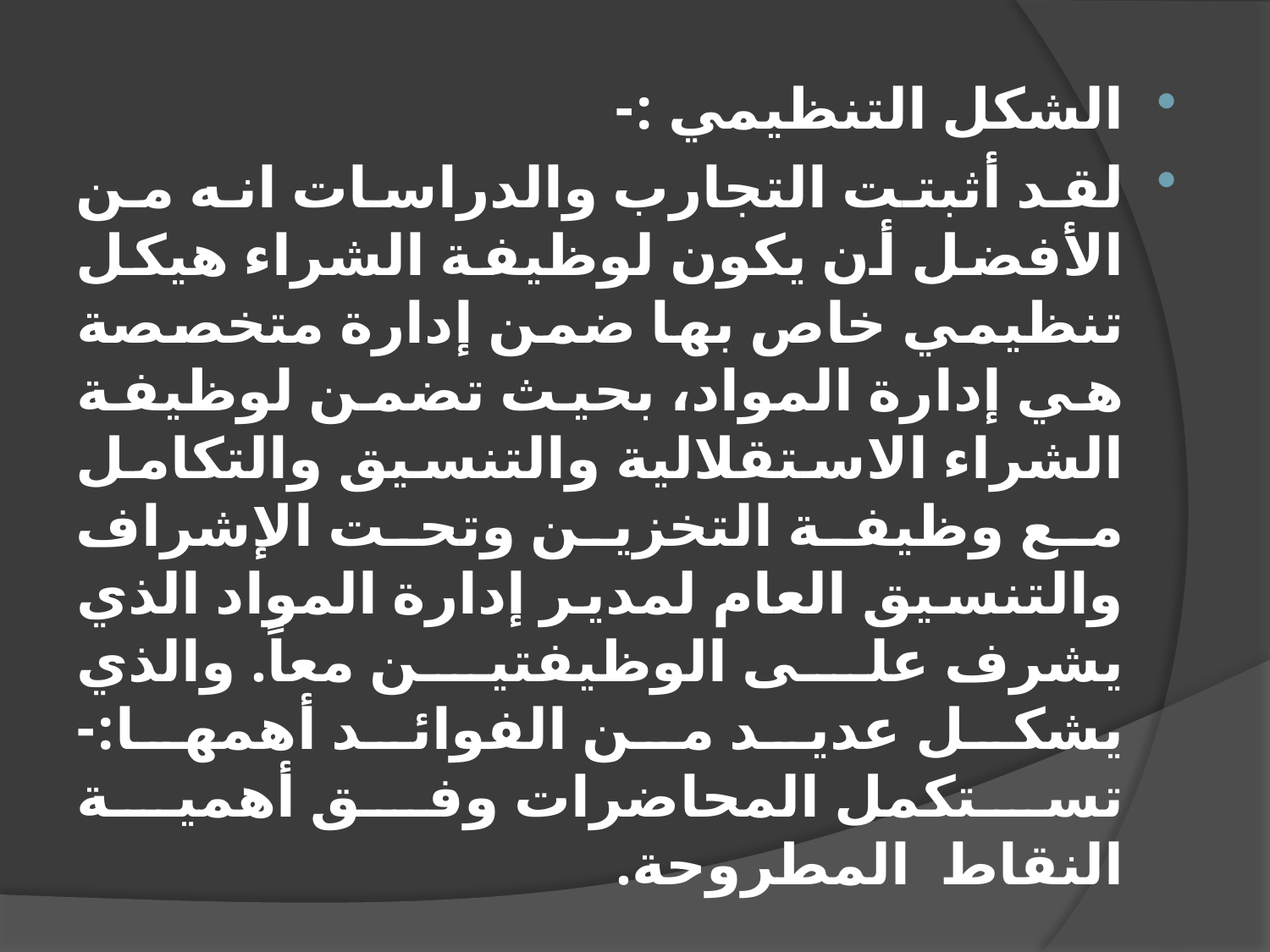

الشكل التنظيمي :-
لقد أثبتت التجارب والدراسات انه من الأفضل أن يكون لوظيفة الشراء هيكل تنظيمي خاص بها ضمن إدارة متخصصة هي إدارة المواد، بحيث تضمن لوظيفة الشراء الاستقلالية والتنسيق والتكامل مع وظيفة التخزين وتحت الإشراف والتنسيق العام لمدير إدارة المواد الذي يشرف على الوظيفتين معاً. والذي يشكل عديد من الفوائد أهمها:- تستكمل المحاضرات وفق أهمية النقاط  المطروحة.